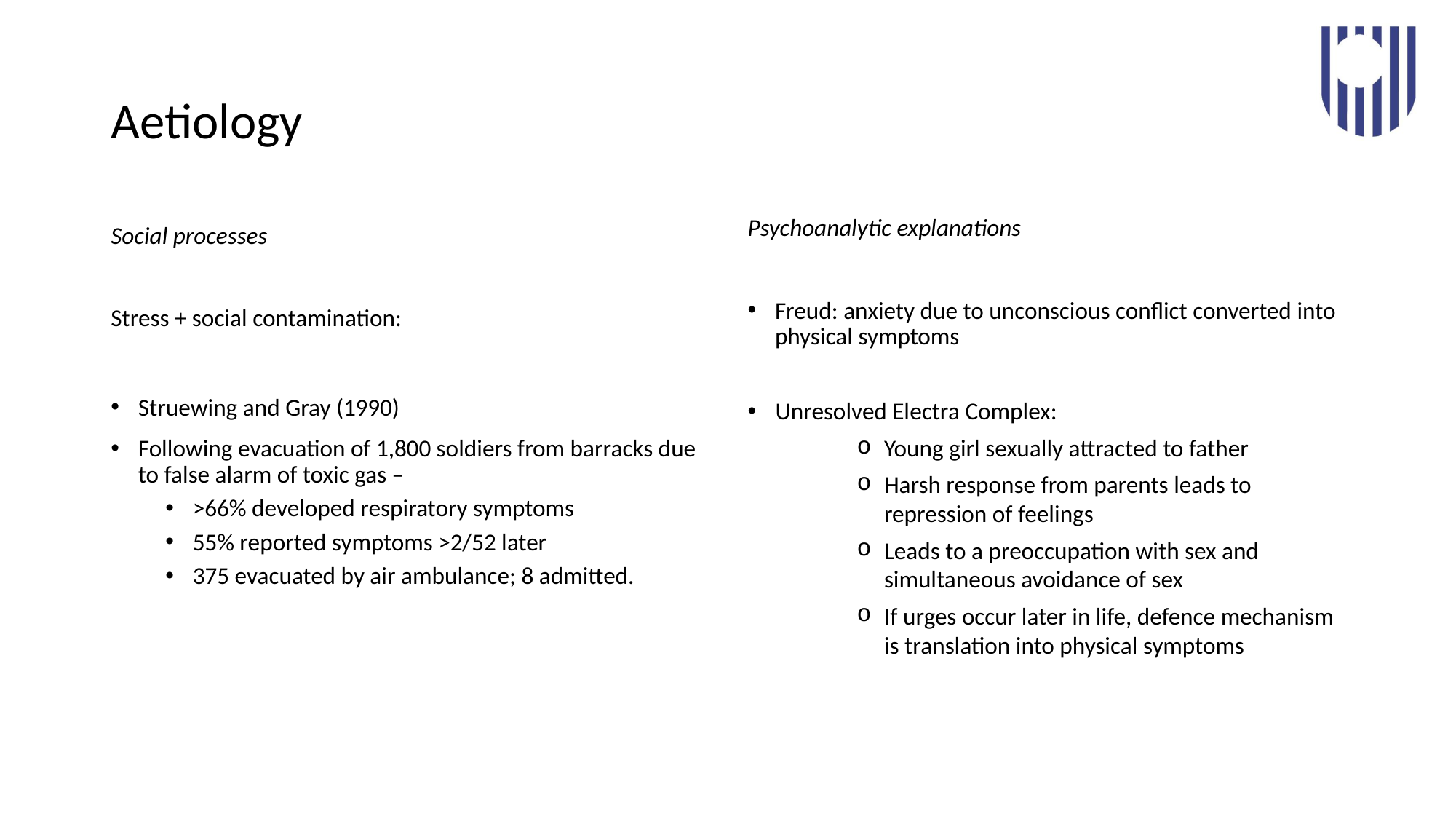

# Aetiology
Psychoanalytic explanations

Freud: anxiety due to unconscious conflict converted into physical symptoms

Unresolved Electra Complex:
Young girl sexually attracted to father
Harsh response from parents leads to repression of feelings
Leads to a preoccupation with sex and simultaneous avoidance of sex
If urges occur later in life, defence mechanism is translation into physical symptoms

Social processes

Stress + social contamination:

Struewing and Gray (1990)
Following evacuation of 1,800 soldiers from barracks due to false alarm of toxic gas –
>66% developed respiratory symptoms
55% reported symptoms >2/52 later
375 evacuated by air ambulance; 8 admitted.